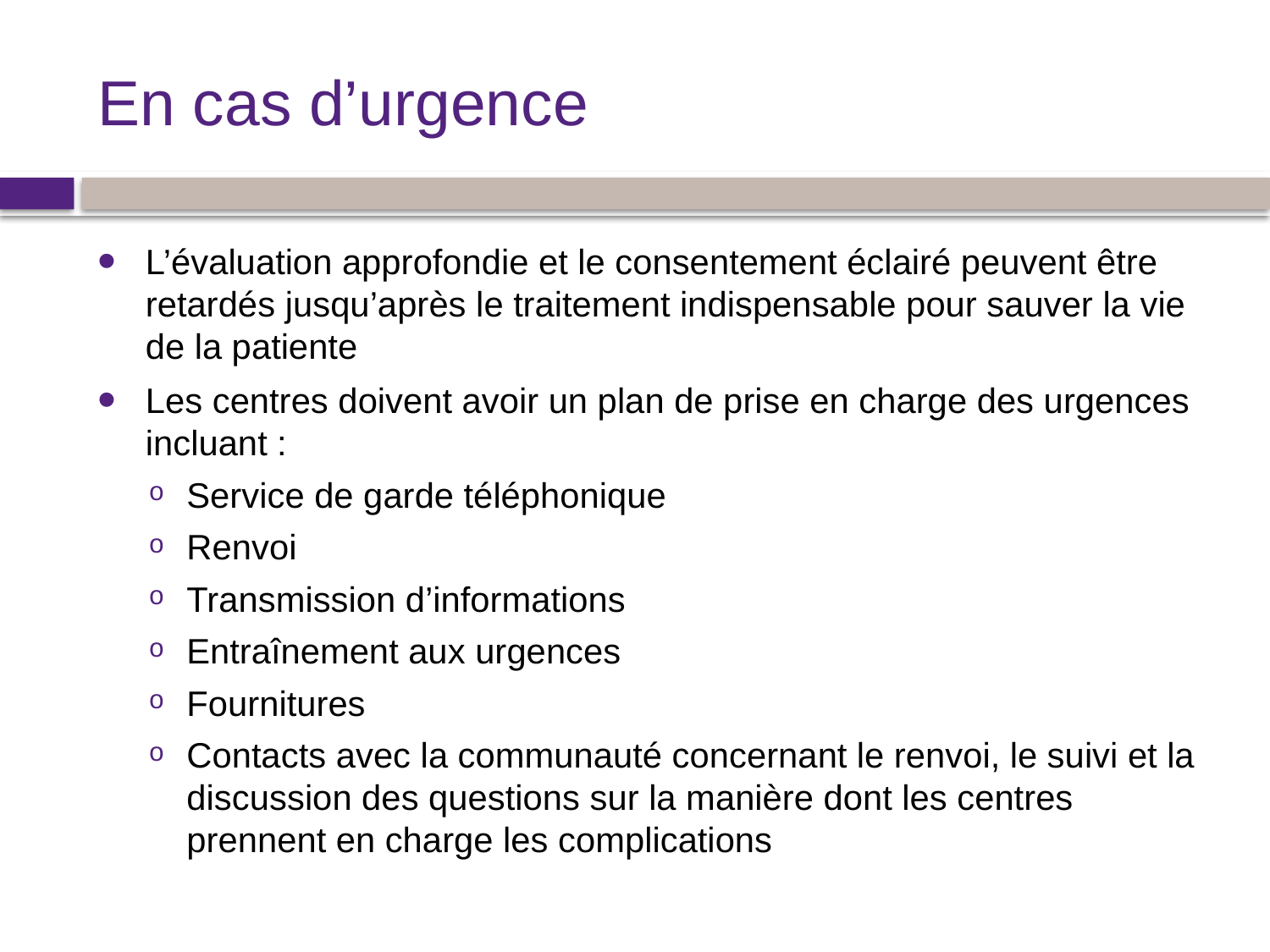

# En cas d’urgence
L’évaluation approfondie et le consentement éclairé peuvent être retardés jusqu’après le traitement indispensable pour sauver la vie de la patiente
Les centres doivent avoir un plan de prise en charge des urgences incluant :
Service de garde téléphonique
Renvoi
Transmission d’informations
Entraînement aux urgences
Fournitures
Contacts avec la communauté concernant le renvoi, le suivi et la discussion des questions sur la manière dont les centres prennent en charge les complications